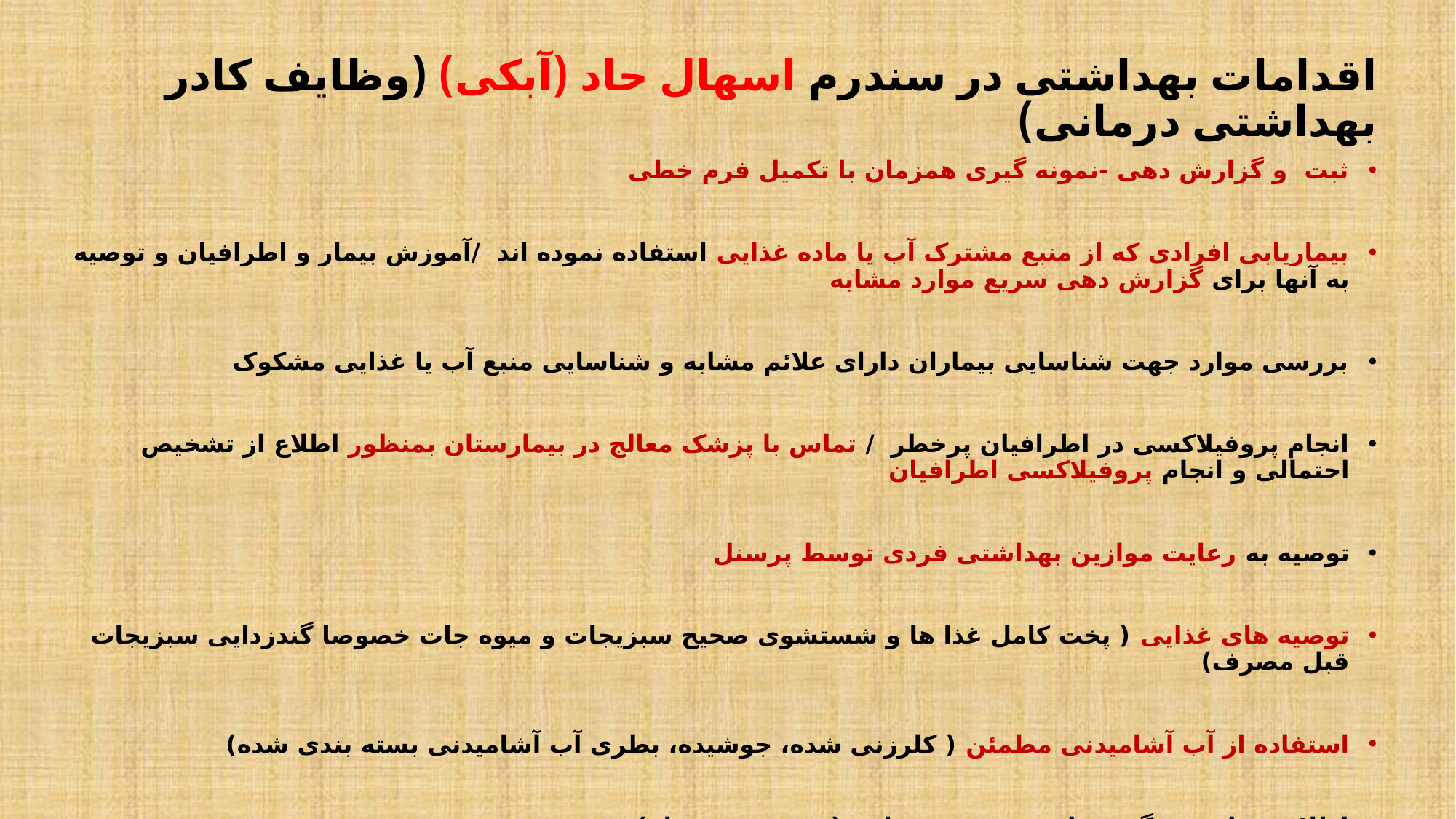

# اقدامات بهداشتی در سندرم اسهال حاد (آبکی) (وظایف کادر بهداشتی درمانی)
ثبت  و گزارش دهی -نمونه گیری همزمان با تکمیل فرم خطی

بیماریابی افرادی که از منبع مشترک آب یا ماده غذایی استفاده نموده اند  /آموزش بیمار و اطرافیان و توصیه به آنها برای گزارش دهی سریع موارد مشابه

بررسی موارد جهت شناسایی بیماران دارای علائم مشابه و شناسایی منبع آب یا غذایی مشکوک

انجام پروفیلاکسی در اطرافیان پرخطر  / تماس با پزشک معالج در بیمارستان بمنظور اطلاع از تشخیص احتمالی و انجام پروفیلاکسی اطرافیان

توصیه به رعایت موازین بهداشتی فردی توسط پرسنل

توصیه های غذایی ( پخت کامل غذا ها و شستشوی صحیح سبزیجات و میوه جات خصوصا گندزدایی سبزیجات قبل مصرف)

استفاده از آب آشامیدنی مطمئن ( کلرزنی شده، جوشیده، بطری آب آشامیدنی بسته بندی شده)

اطلاع رسانی به گروههای در معرض تماس ( در معرض خطر)